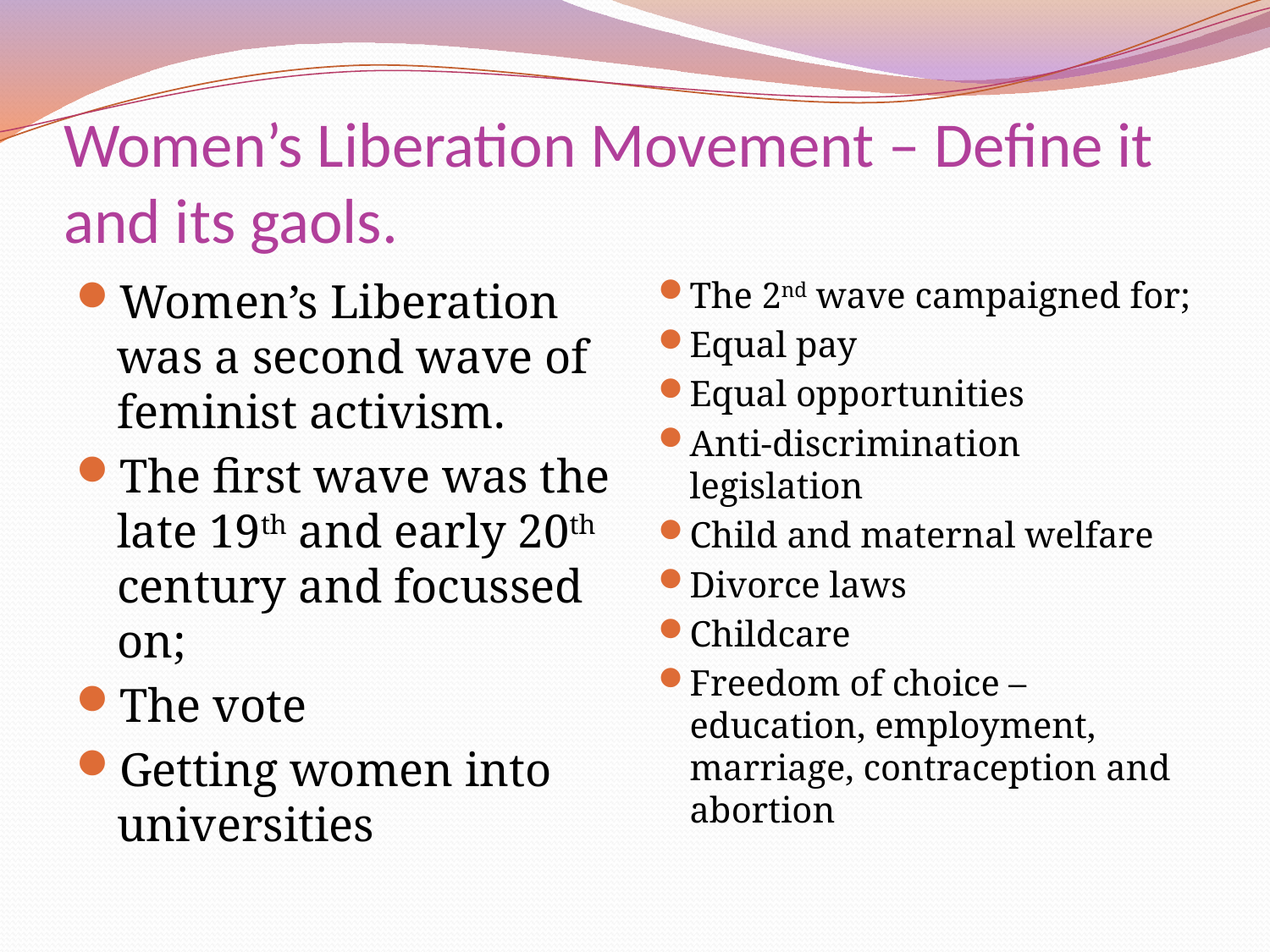

# Women’s Liberation Movement – Define it and its gaols.
Women’s Liberation was a second wave of feminist activism.
The first wave was the late 19th and early 20th century and focussed on;
The vote
Getting women into universities
The 2nd wave campaigned for;
Equal pay
Equal opportunities
Anti-discrimination legislation
Child and maternal welfare
Divorce laws
Childcare
Freedom of choice – education, employment, marriage, contraception and abortion